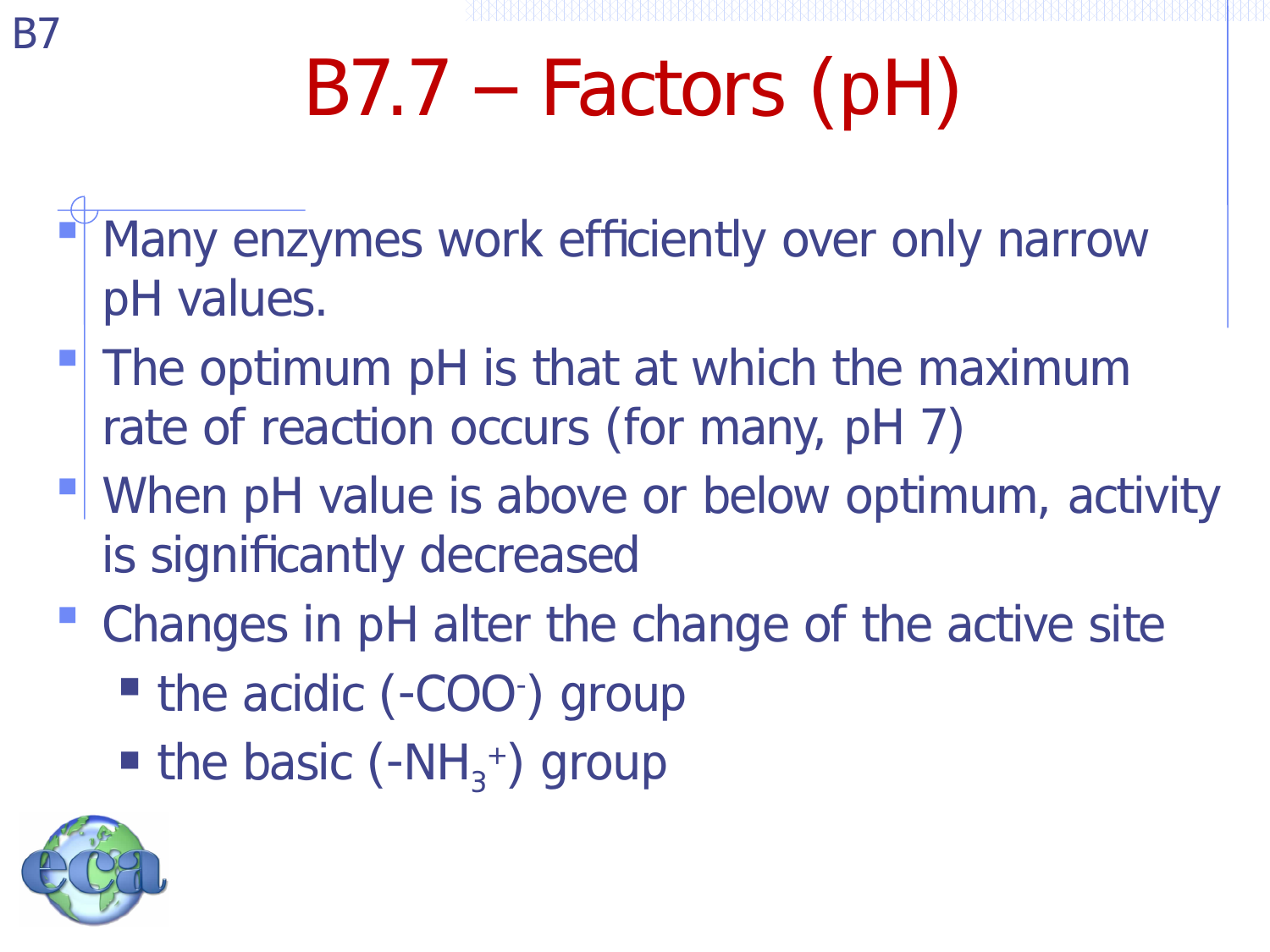

# B7.7 – Factors (pH)
Many enzymes work efficiently over only narrow pH values.
The optimum pH is that at which the maximum rate of reaction occurs (for many, pH 7)
When pH value is above or below optimum, activity is significantly decreased
Changes in pH alter the change of the active site
the acidic (-COO-) group
the basic (-NH3+) group